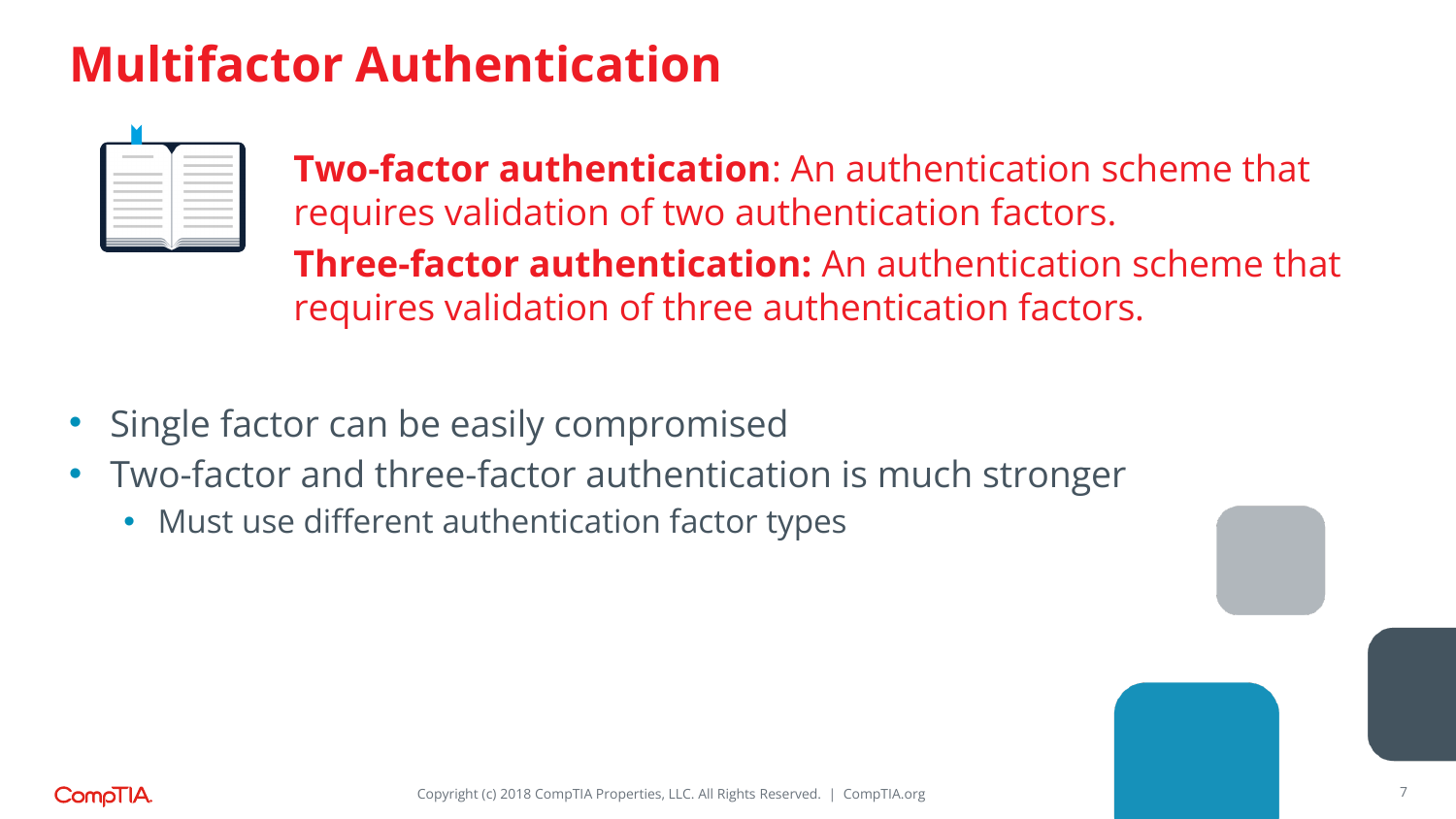

# Multifactor Authentication
Two-factor authentication: An authentication scheme that requires validation of two authentication factors.
Three-factor authentication: An authentication scheme that requires validation of three authentication factors.

Single factor can be easily compromised
Two-factor and three-factor authentication is much stronger
Must use different authentication factor types

7